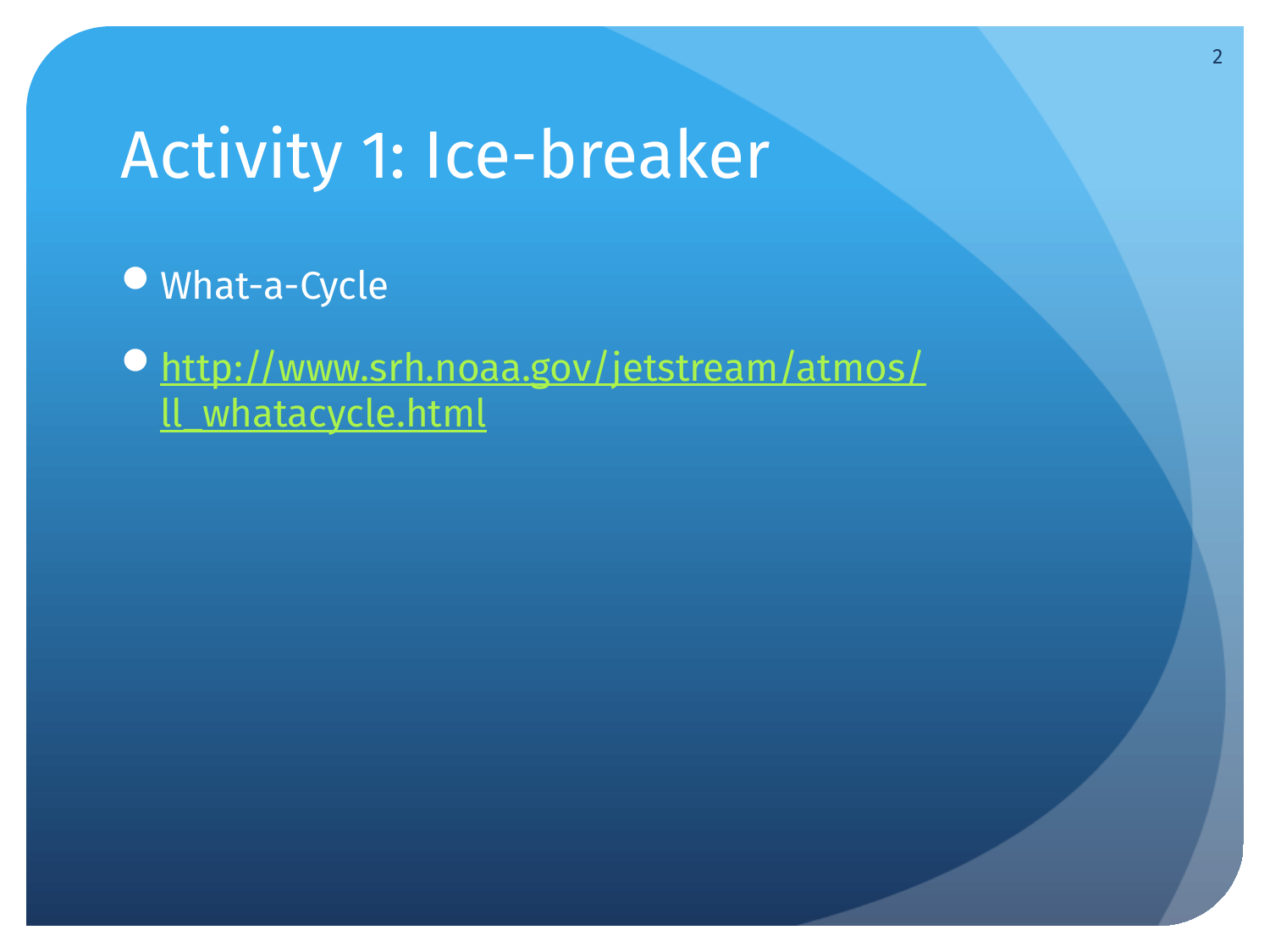

2
# Activity 1: Ice-breaker
What-a-Cycle
http://www.srh.noaa.gov/jetstream/atmos/ll_whatacycle.html